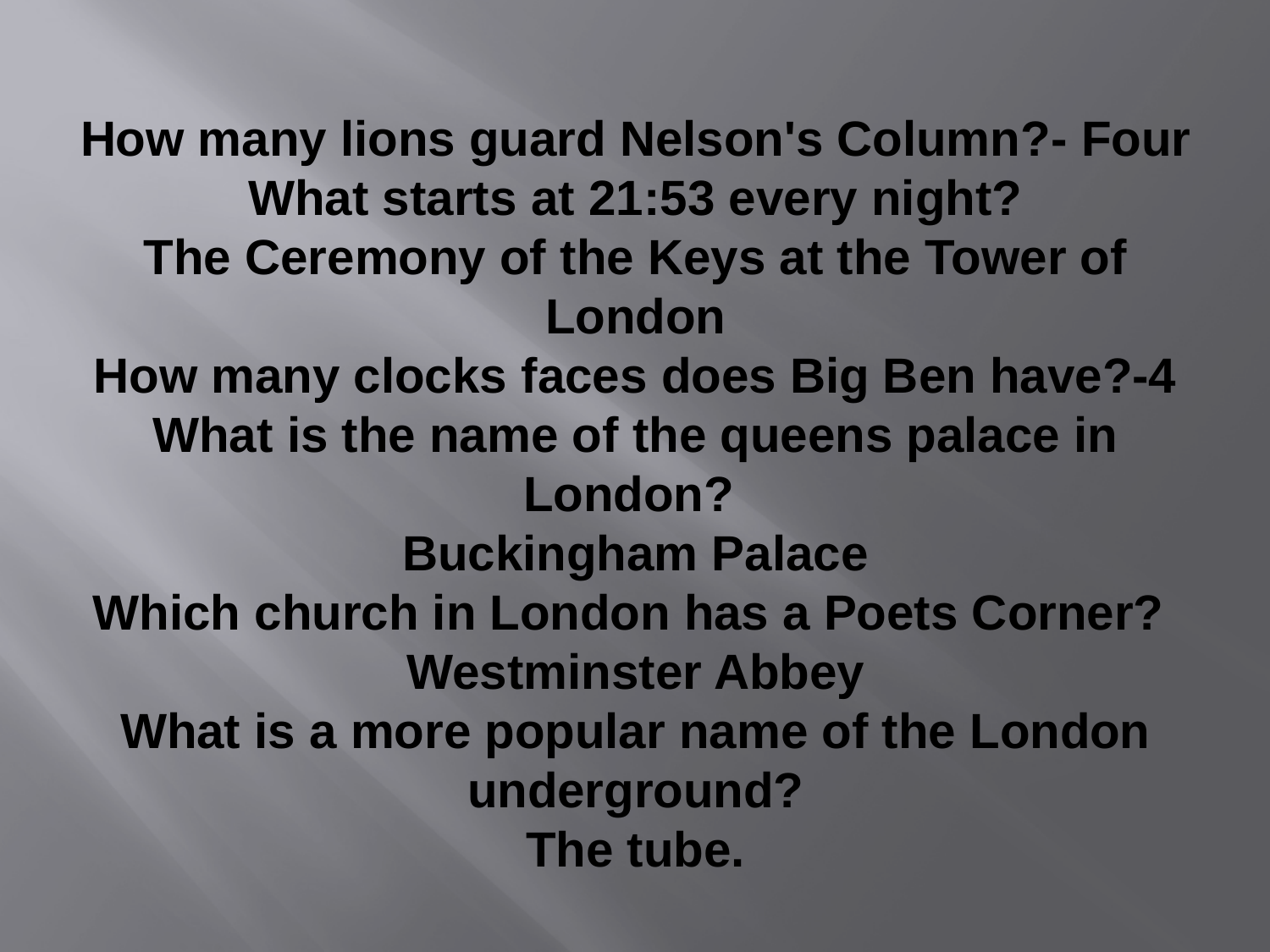

# How many lions guard Nelson's Column?- Four What starts at 21:53 every night? The Ceremony of the Keys at the Tower of London How many clocks faces does Big Ben have?-4 What is the name of the queens palace in London? Buckingham Palace Which church in London has a Poets Corner? Westminster Abbey What is a more popular name of the London underground? The tube.